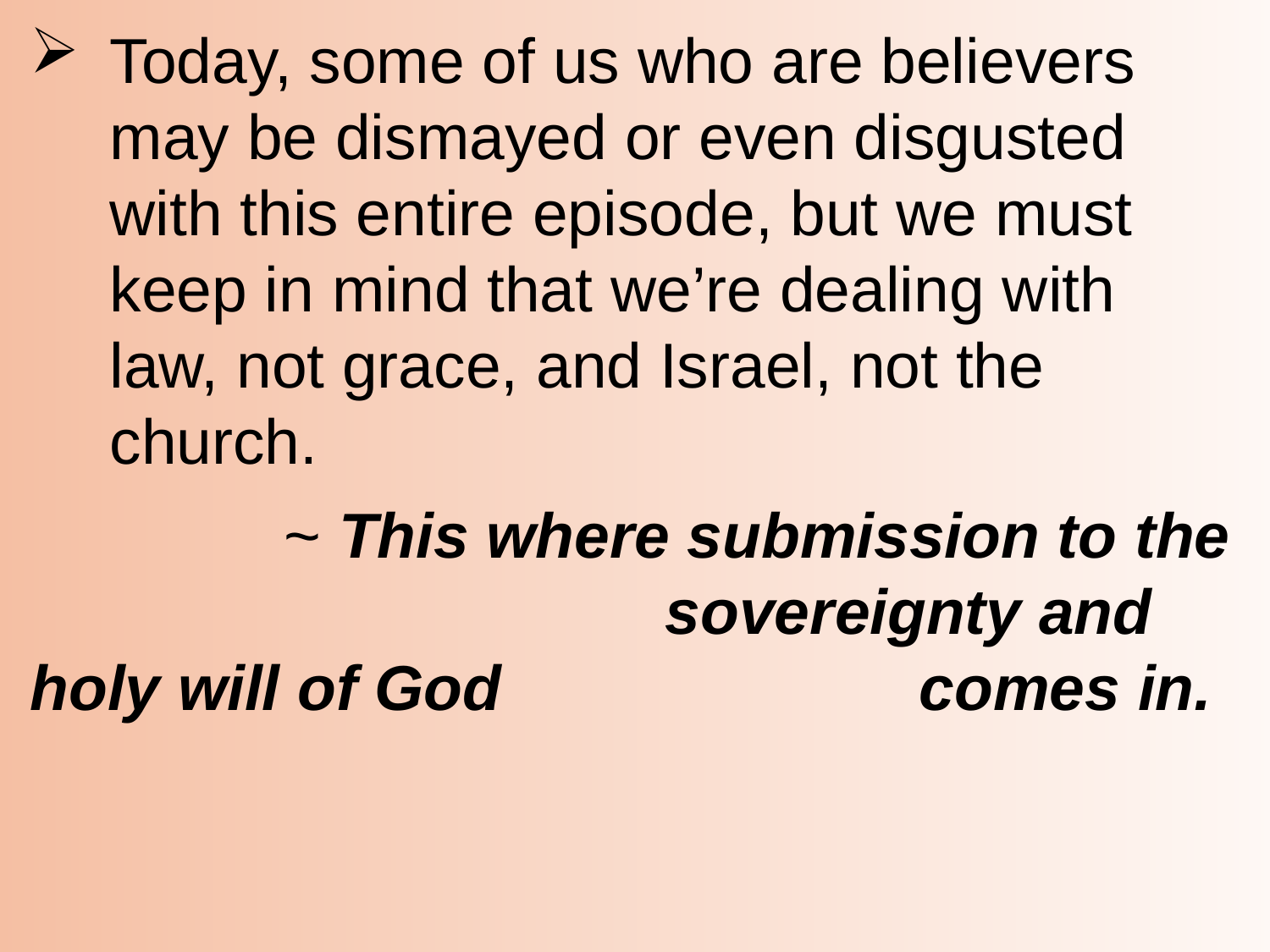

Today, some of us who are believers may be dismayed or even disgusted with this entire episode, but we must keep in mind that we’re dealing with law, not grace, and Israel, not the church.
		~ This where submission to the 					sovereignty and holy will of God 				comes in.